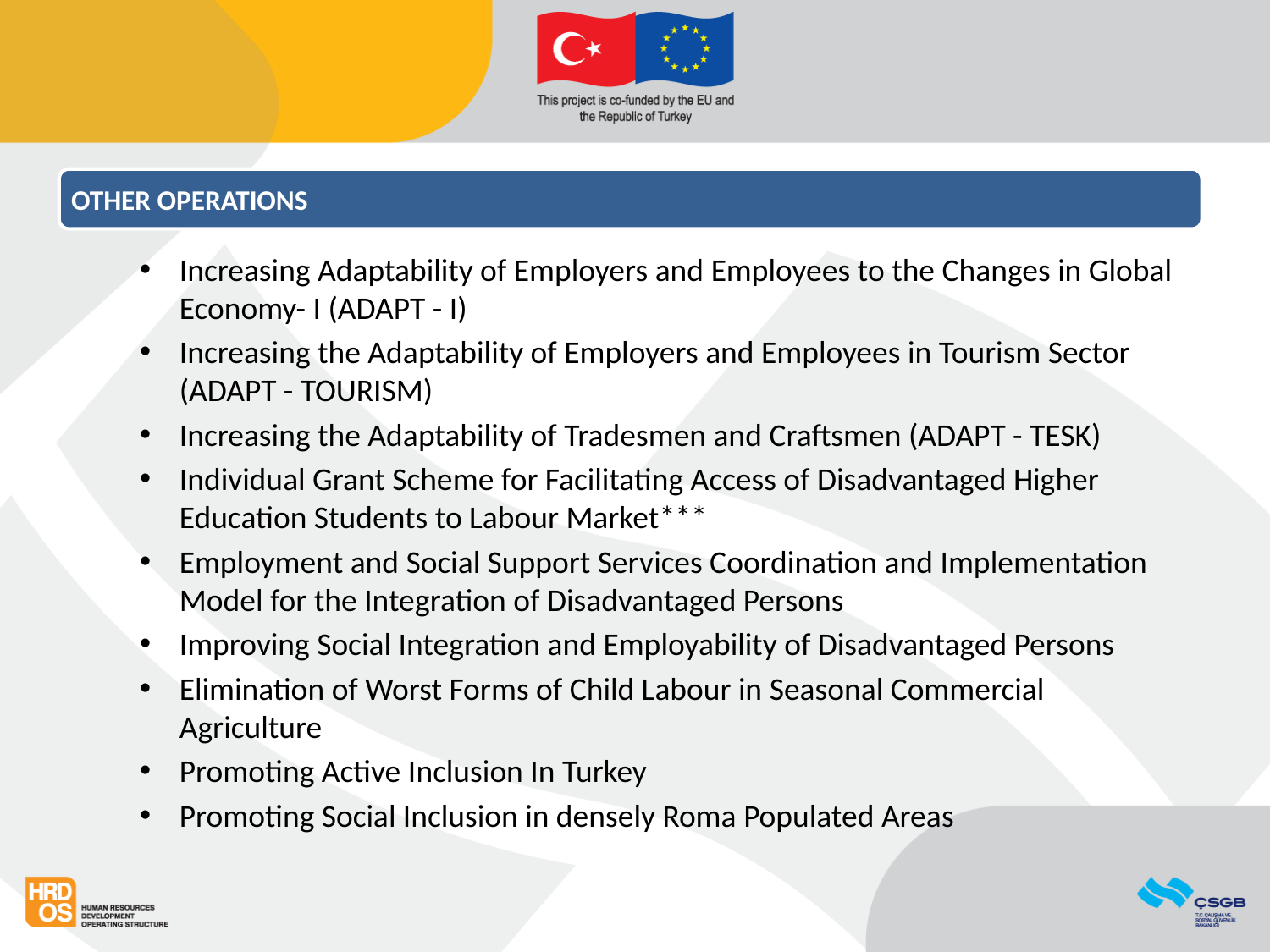

#

OTHER OPERATIONS

Increasing Adaptability of Employers and Employees to the Changes in Global Economy- I (ADAPT - I)
Increasing the Adaptability of Employers and Employees in Tourism Sector (ADAPT - TOURISM)
Increasing the Adaptability of Tradesmen and Craftsmen (ADAPT - TESK)
Individual Grant Scheme for Facilitating Access of Disadvantaged Higher Education Students to Labour Market***
Employment and Social Support Services Coordination and Implementation Model for the Integration of Disadvantaged Persons
Improving Social Integration and Employability of Disadvantaged Persons
Elimination of Worst Forms of Child Labour in Seasonal Commercial Agriculture
Promoting Active Inclusion In Turkey
Promoting Social Inclusion in densely Roma Populated Areas